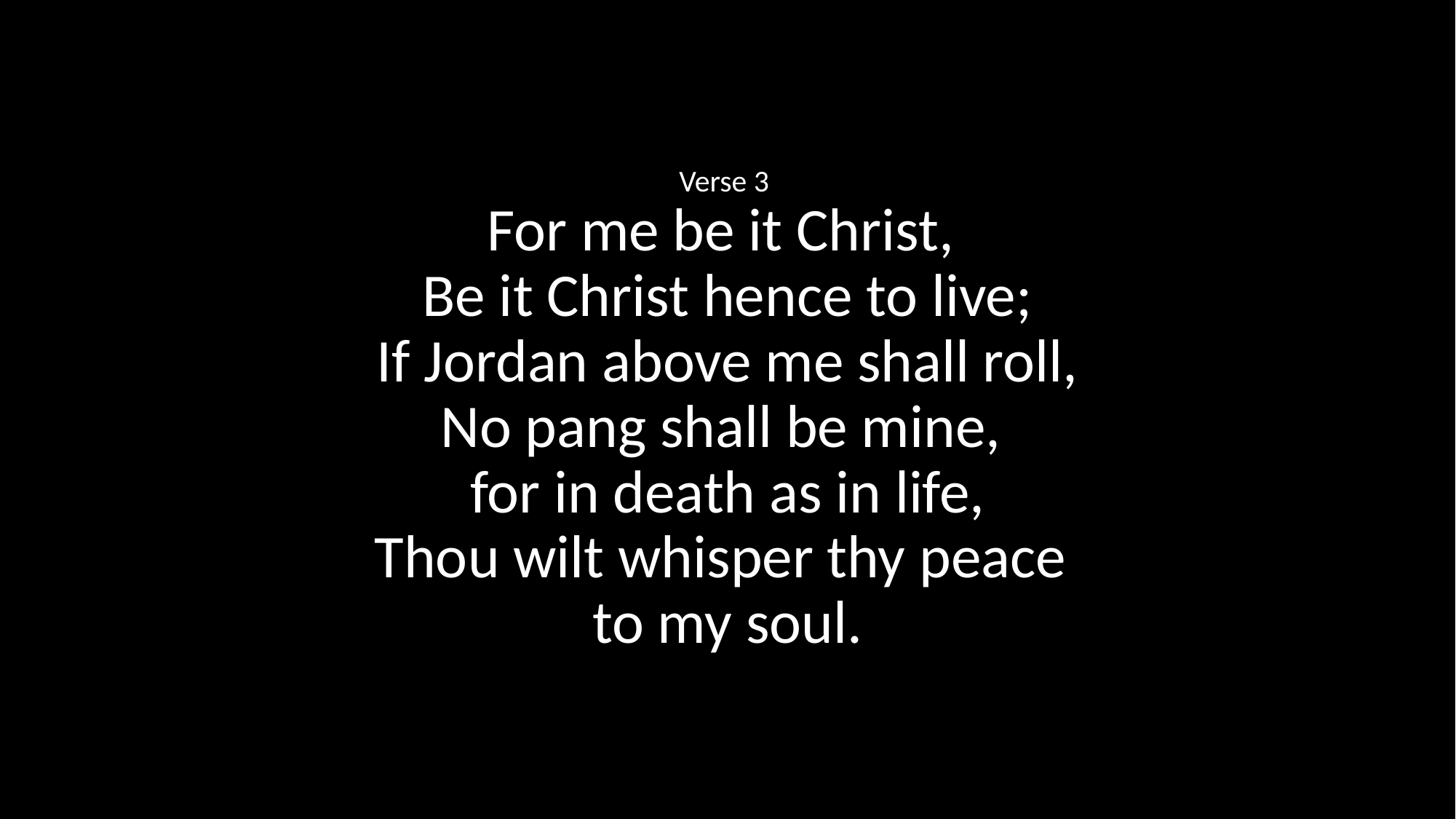

Verse 3
For me be it Christ,
Be it Christ hence to live;
If Jordan above me shall roll,
No pang shall be mine,
for in death as in life,
Thou wilt whisper thy peace
to my soul.